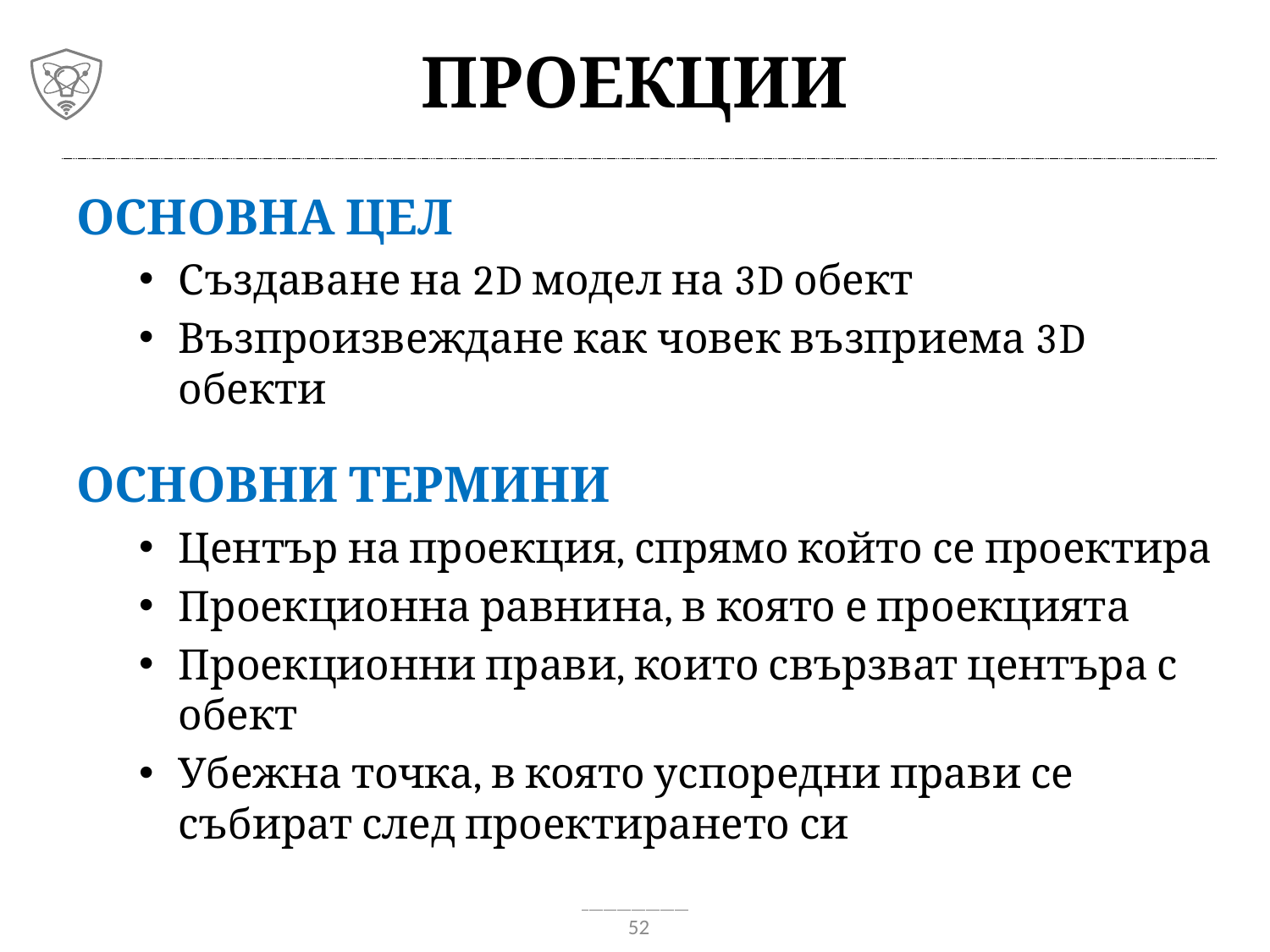

# Проекции
Основна цел
Създаване на 2D модел на 3D обект
Възпроизвеждане как човек възприема 3D обекти
Основни термини
Център на проекция, спрямо който се проектира
Проекционна равнина, в която е проекцията
Проекционни прави, които свързват центъра с обект
Убежна точка, в която успоредни прави се събират след проектирането си

52